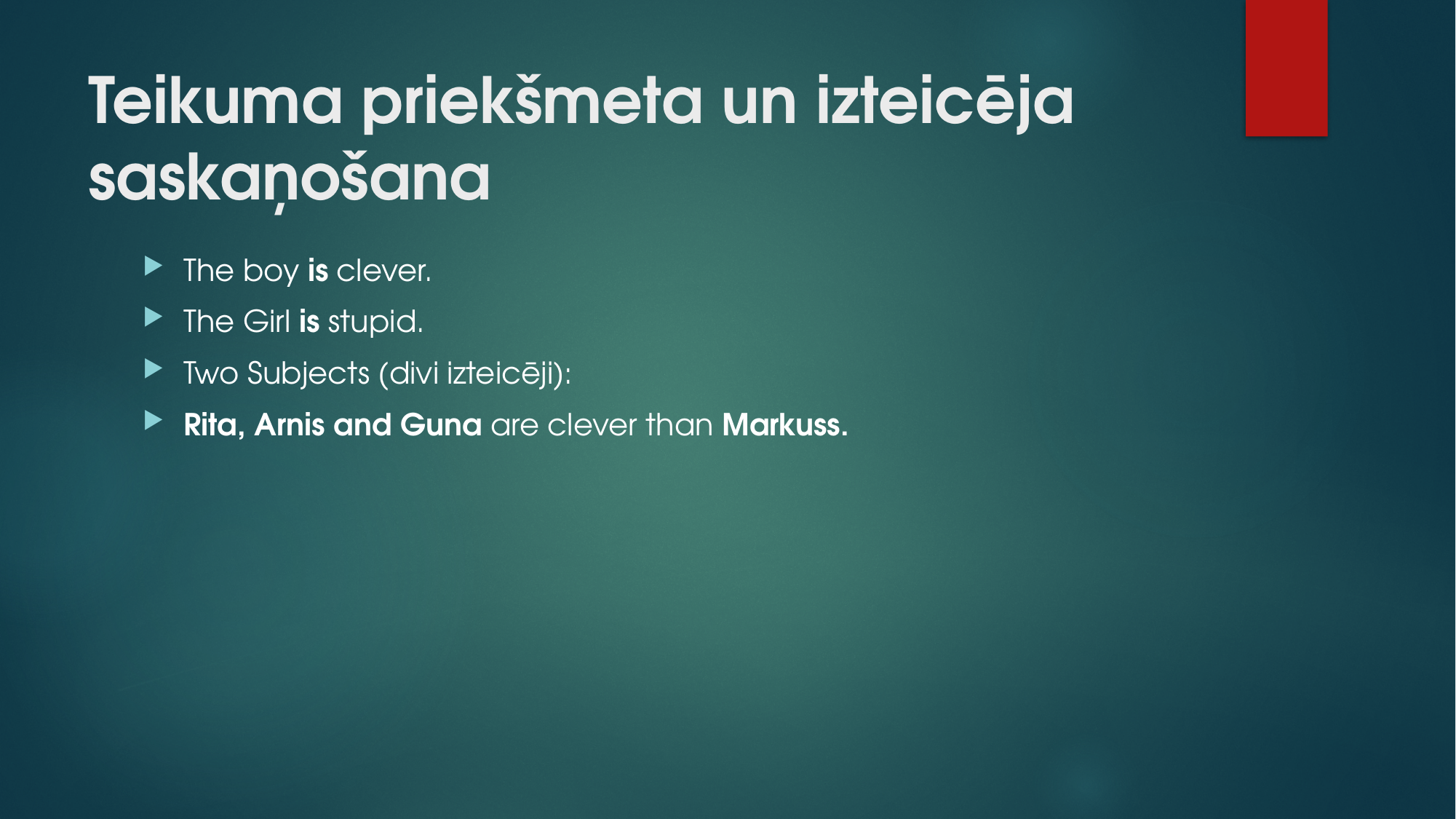

# Teikuma priekšmeta un izteicēja saskaņošana
The boy is clever.
The Girl is stupid.
Two Subjects (divi izteicēji):
Rita, Arnis and Guna are clever than Markuss.